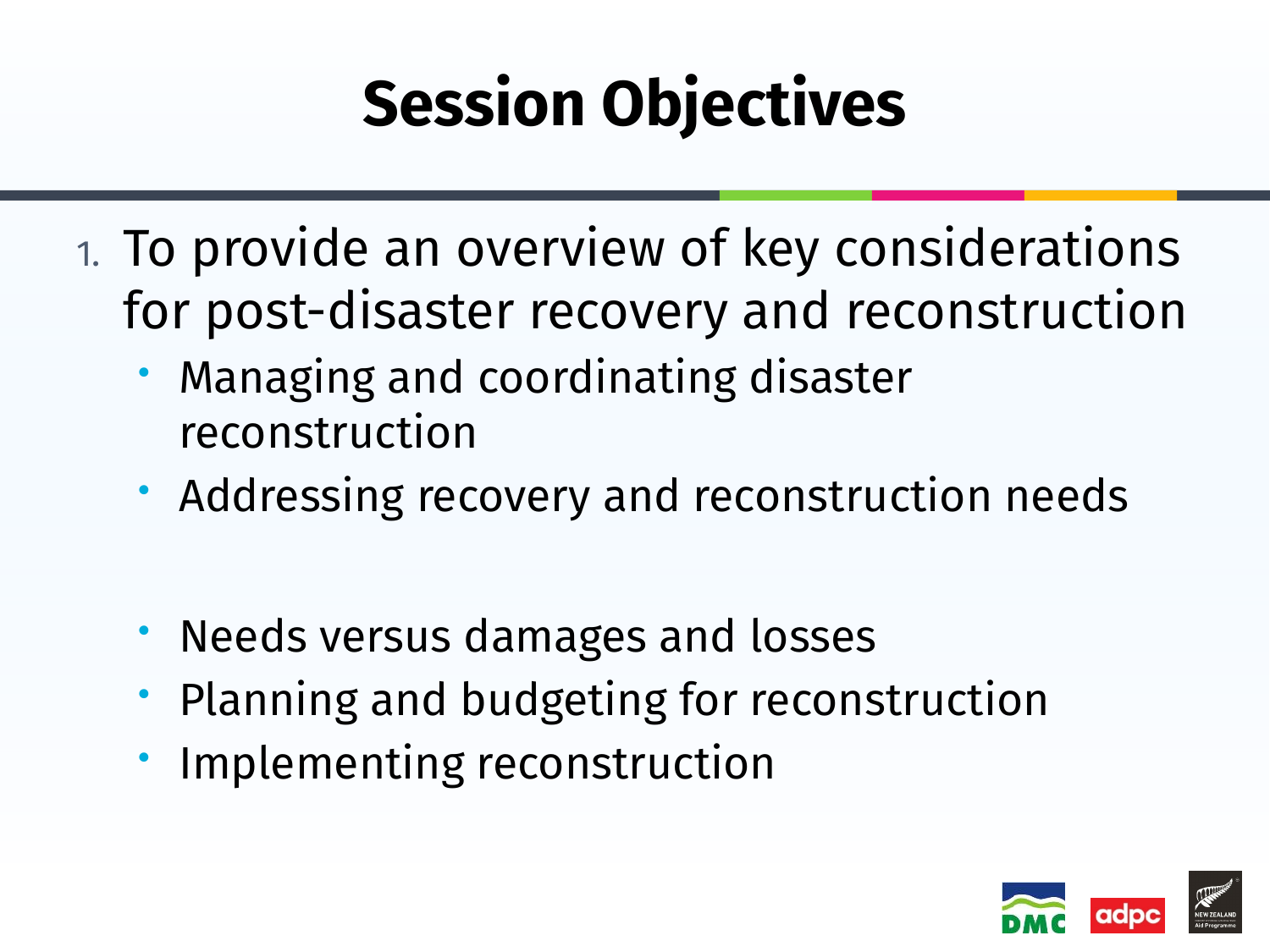

# Session Objectives
To provide an overview of key considerations for post-disaster recovery and reconstruction
Managing and coordinating disaster reconstruction
Addressing recovery and reconstruction needs

Needs versus damages and losses
Planning and budgeting for reconstruction
Implementing reconstruction